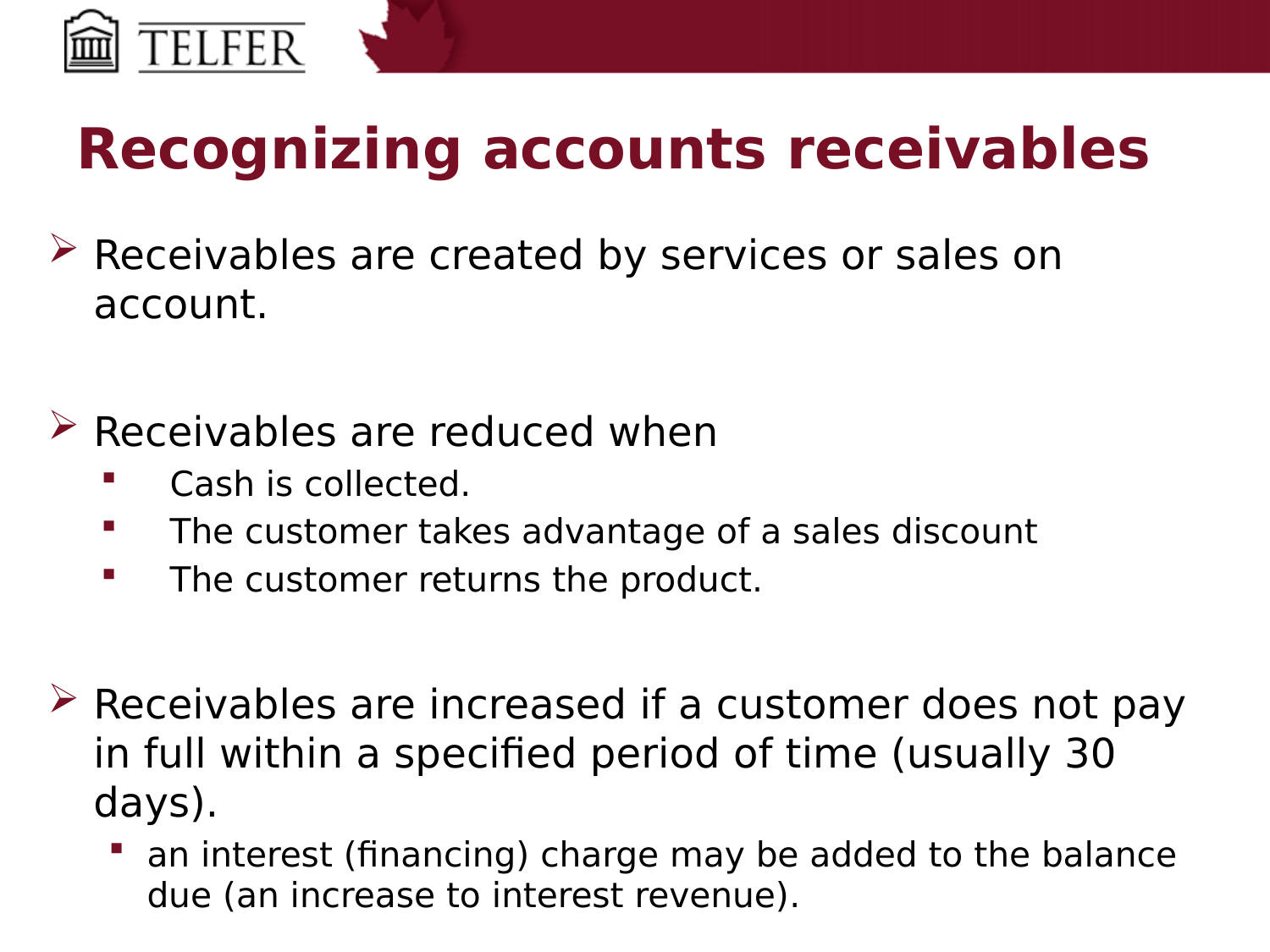

# Recognizing accounts receivables
Receivables are created by services or sales on account.

Receivables are reduced when
Cash is collected.
The customer takes advantage of a sales discount
The customer returns the product.

Receivables are increased if a customer does not pay in full within a specified period of time (usually 30 days).
an interest (financing) charge may be added to the balance due (an increase to interest revenue).